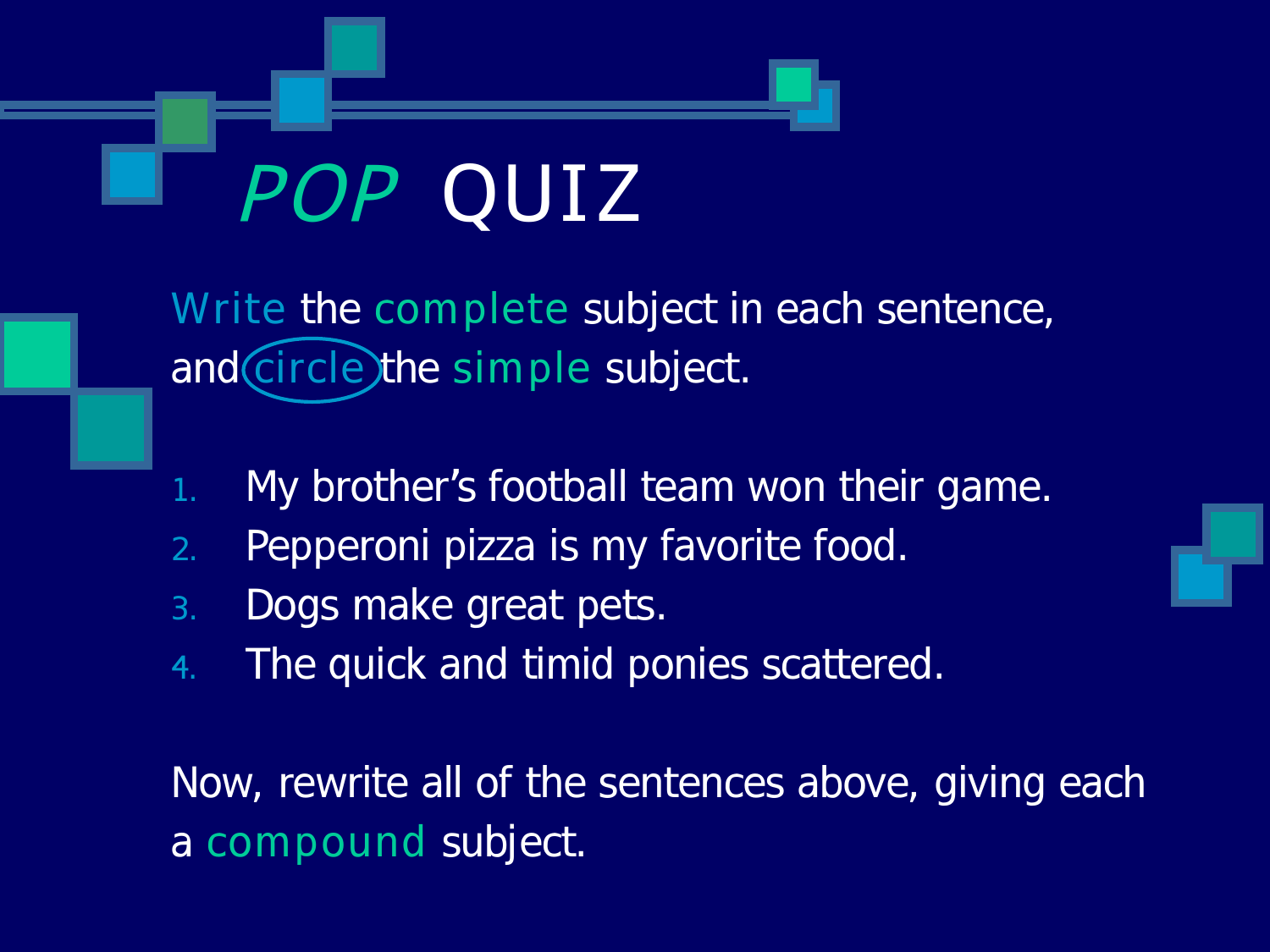

# POP  QUIZ
Write the complete subject in each sentence,
and circle the simple subject.

My brother’s football team won their game.
Pepperoni pizza is my favorite food.
Dogs make great pets.
The quick and timid ponies scattered.

Now, rewrite all of the sentences above, giving each
a compound subject.